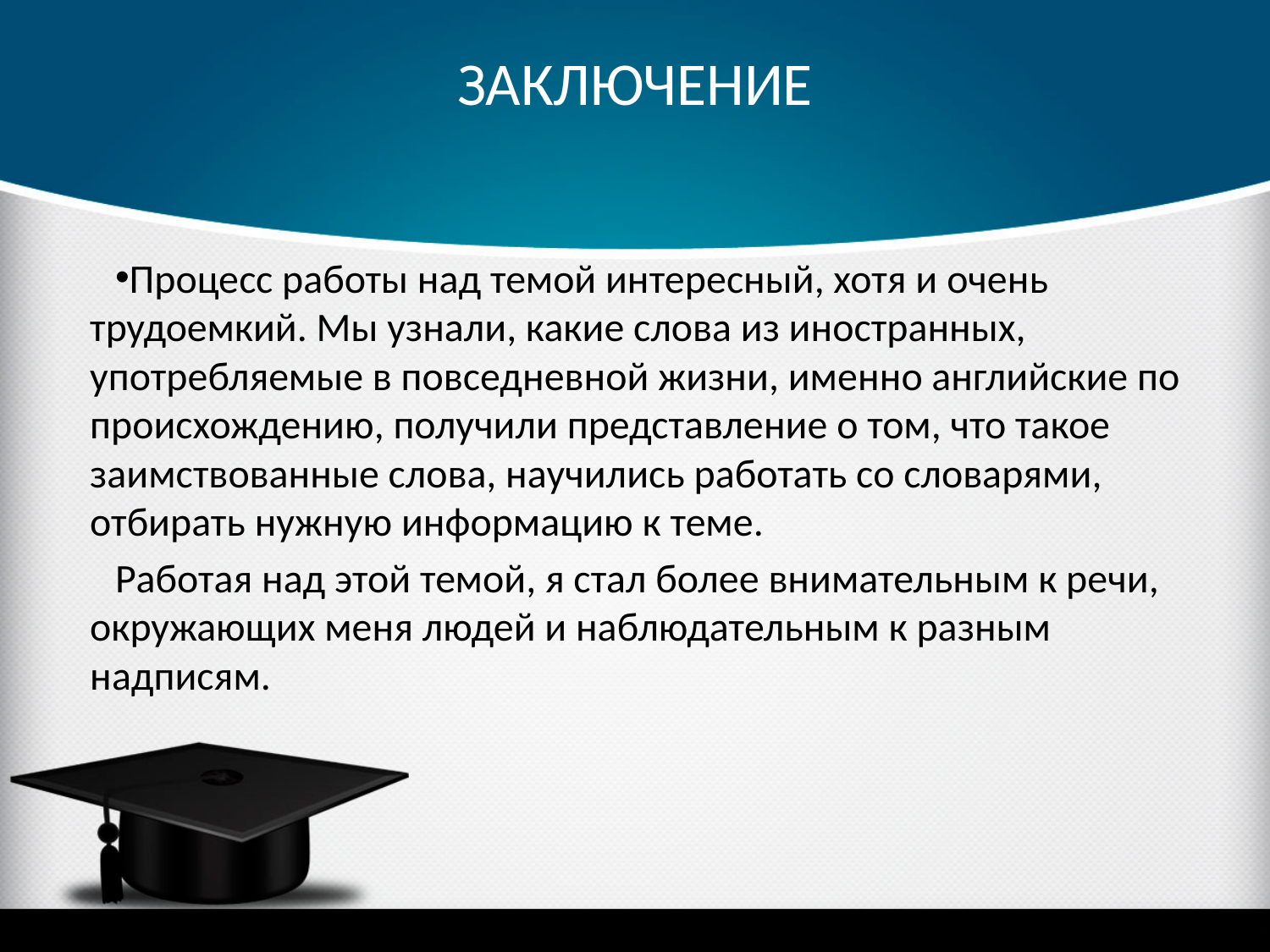

# ЗАКЛЮЧЕНИЕ
Процесс работы над темой интересный, хотя и очень трудоемкий. Мы узнали, какие слова из иностранных, употребляемые в повседневной жизни, именно английские по происхождению, получили представление о том, что такое заимствованные слова, научились работать со словарями, отбирать нужную информацию к теме.
Работая над этой темой, я стал более внимательным к речи, окружающих меня людей и наблюдательным к разным надписям.